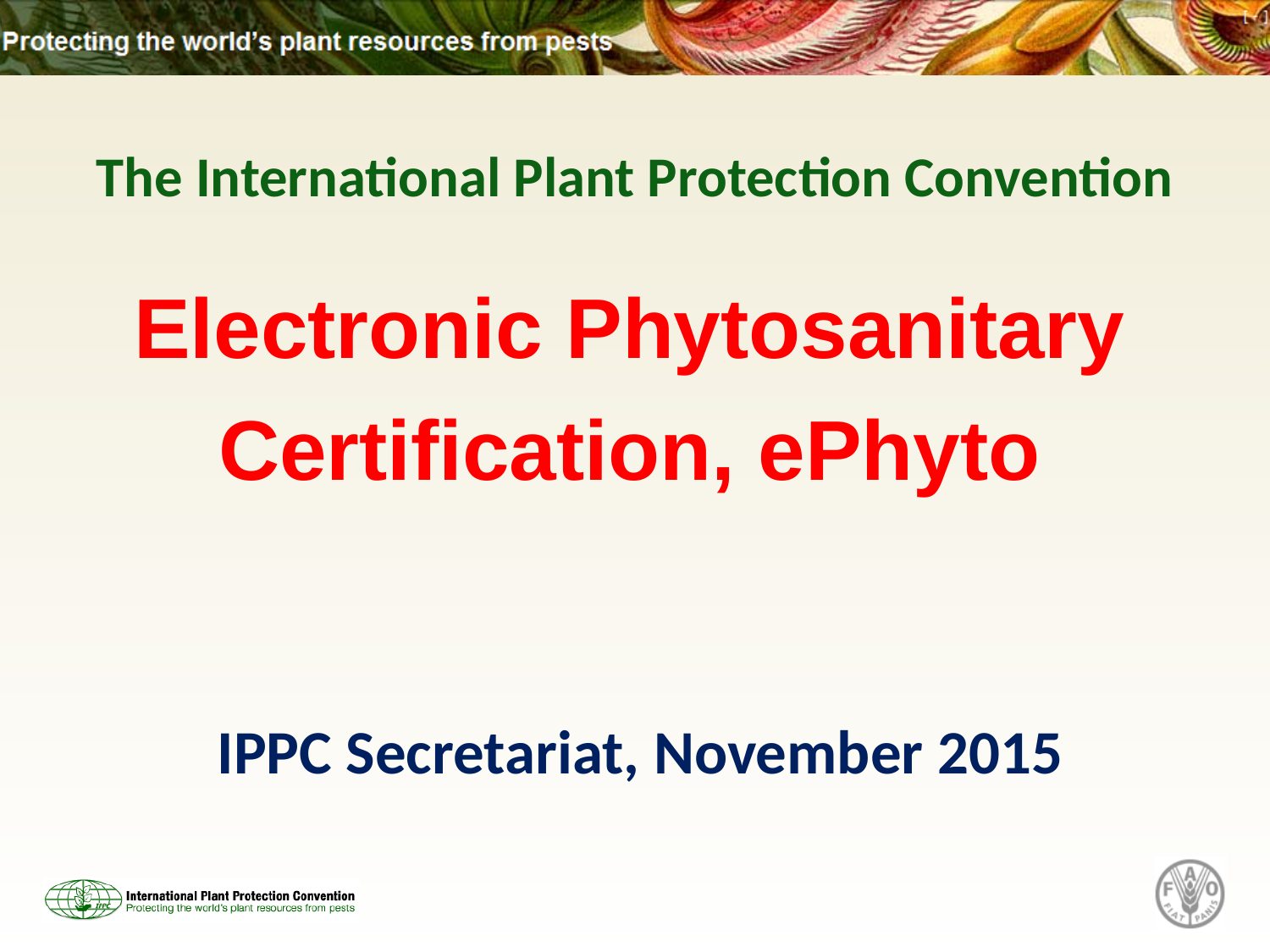

# The International Plant Protection Convention
Electronic Phytosanitary Certification, ePhyto
IPPC Secretariat, November 2015